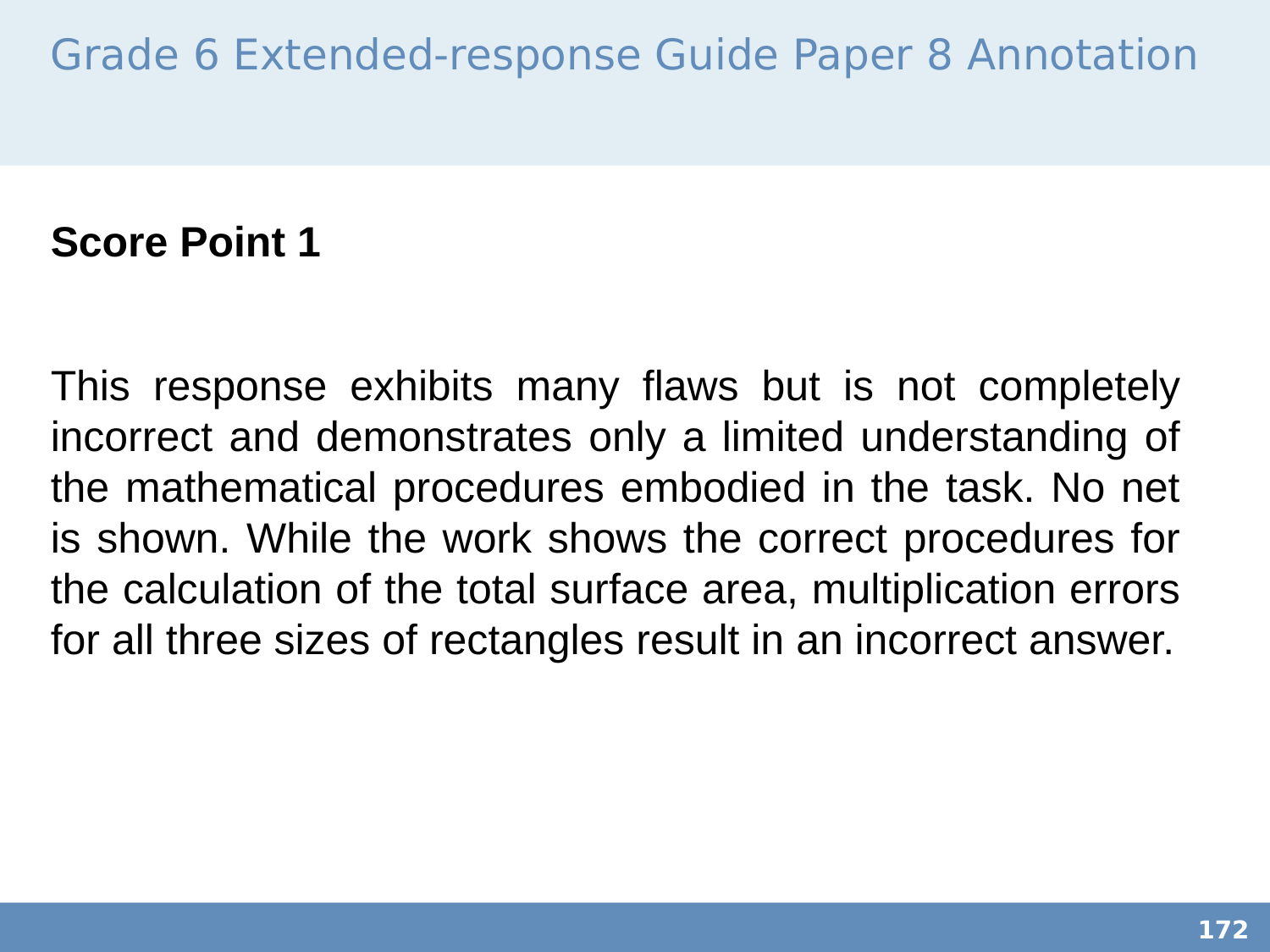

# Grade 6 Extended-response Guide Paper 8 Annotation
Score Point 1

This response exhibits many flaws but is not completely incorrect and demonstrates only a limited understanding of the mathematical procedures embodied in the task. No net is shown. While the work shows the correct procedures for the calculation of the total surface area, multiplication errors for all three sizes of rectangles result in an incorrect answer.
172